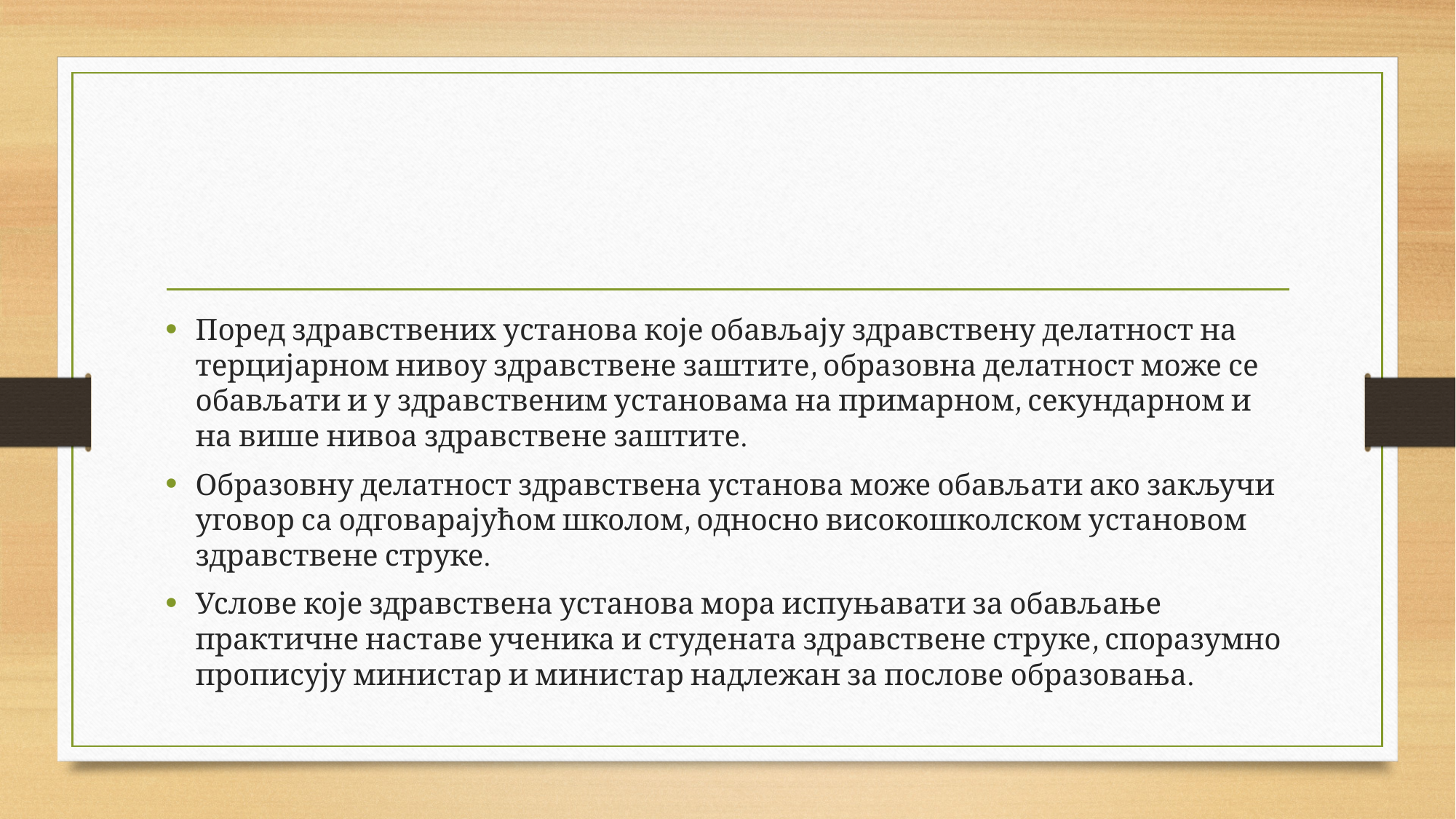

Поред здравствених установа које обављају здравствену делатност на терцијарном нивоу здравствене заштите, образовна делатност може се обављати и у здравственим установама на примарном, секундарном и на више нивоа здравствене заштите.
Образовну делатност здравствена установа може обављати ако закључи уговор са одговарајућом школом, односно високошколском установом здравствене струке.
Услове које здравствена установа мора испуњавати за обављање практичне наставе ученика и студената здравствене струке, споразумно прописују министар и министар надлежан за послове образовања.